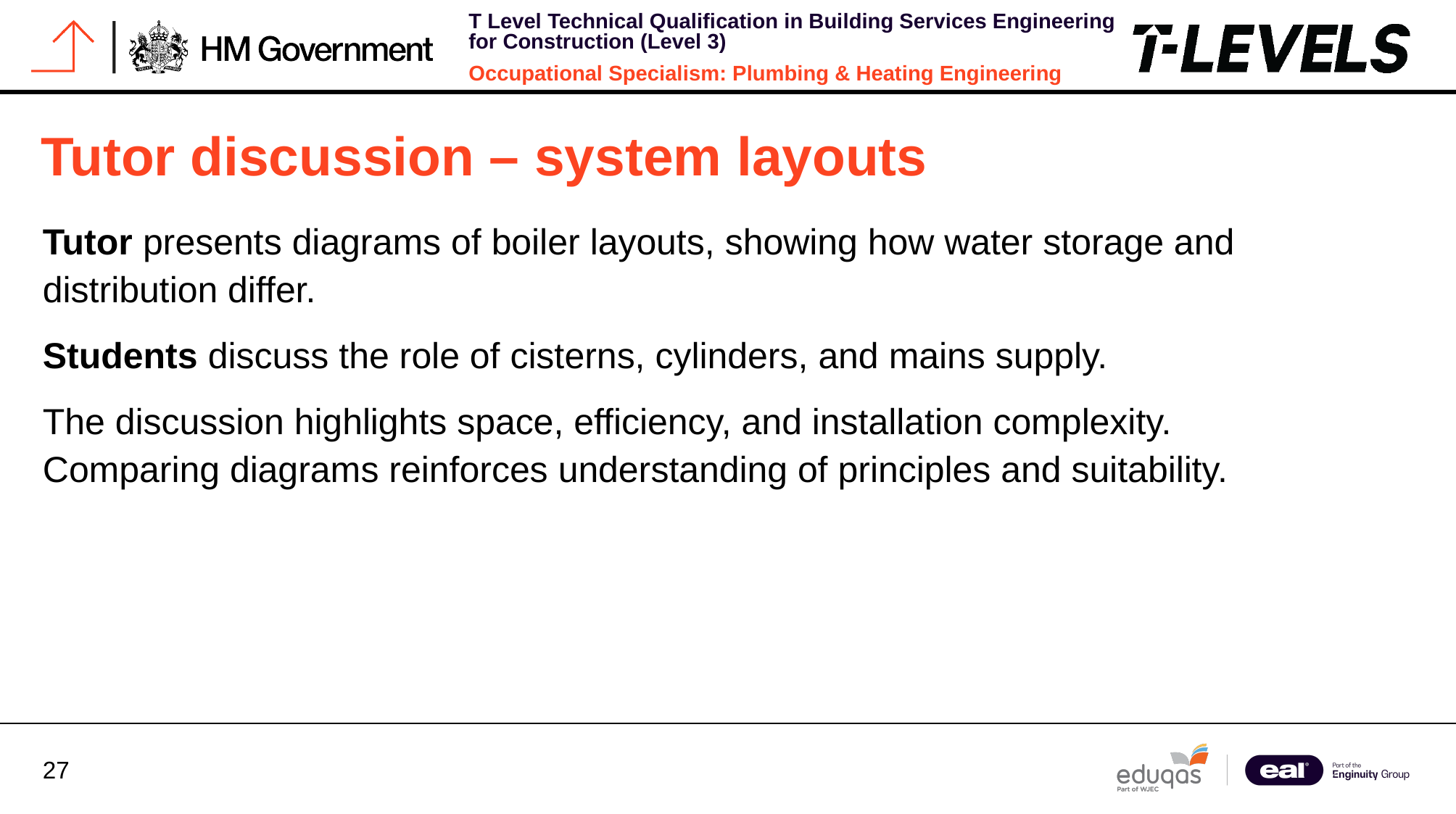

# Tutor discussion – system layouts
Tutor presents diagrams of boiler layouts, showing how water storage and distribution differ.
Students discuss the role of cisterns, cylinders, and mains supply.
The discussion highlights space, efficiency, and installation complexity. Comparing diagrams reinforces understanding of principles and suitability.